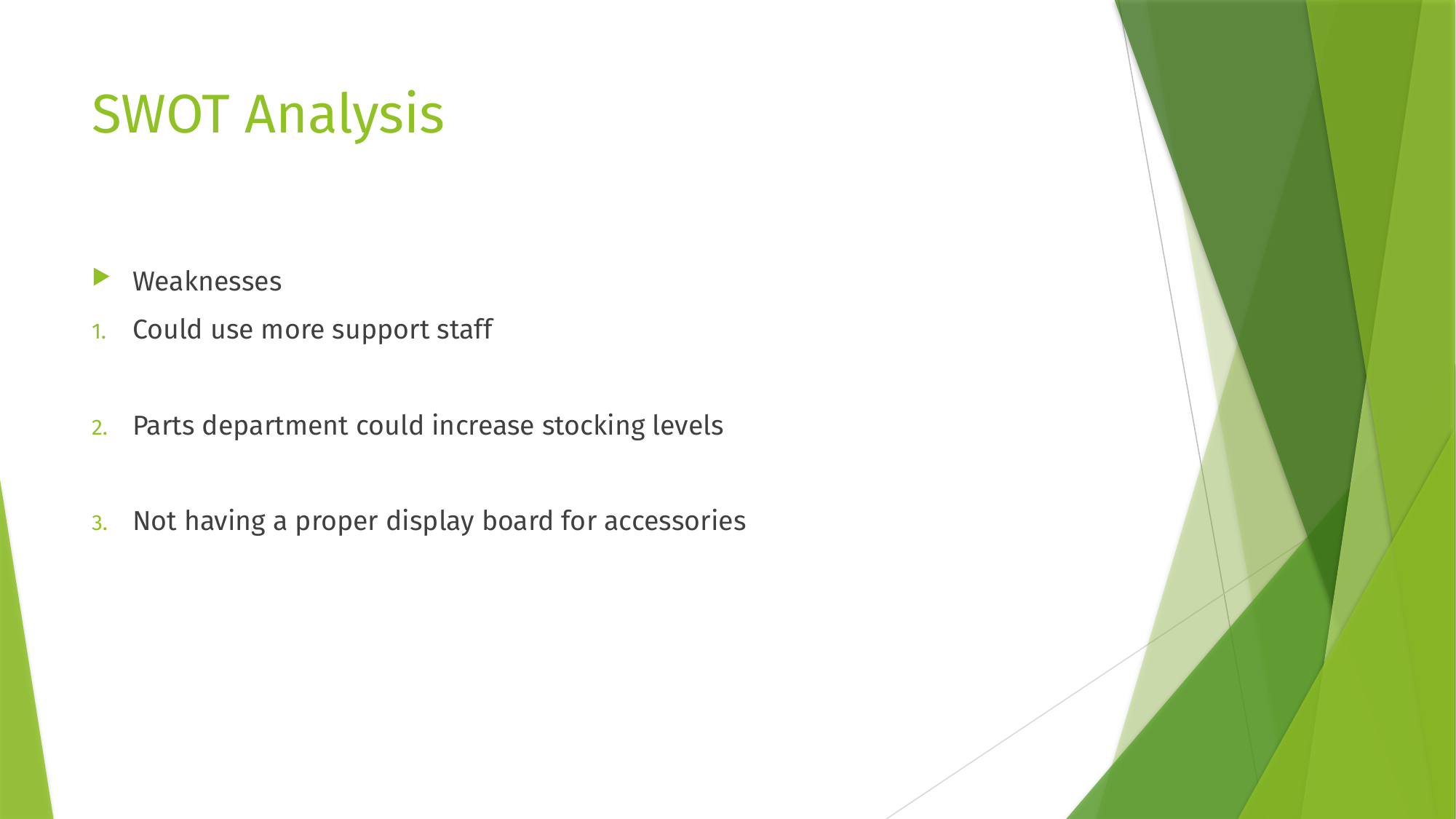

# SWOT Analysis
Weaknesses
Could use more support staff

Parts department could increase stocking levels

Not having a proper display board for accessories